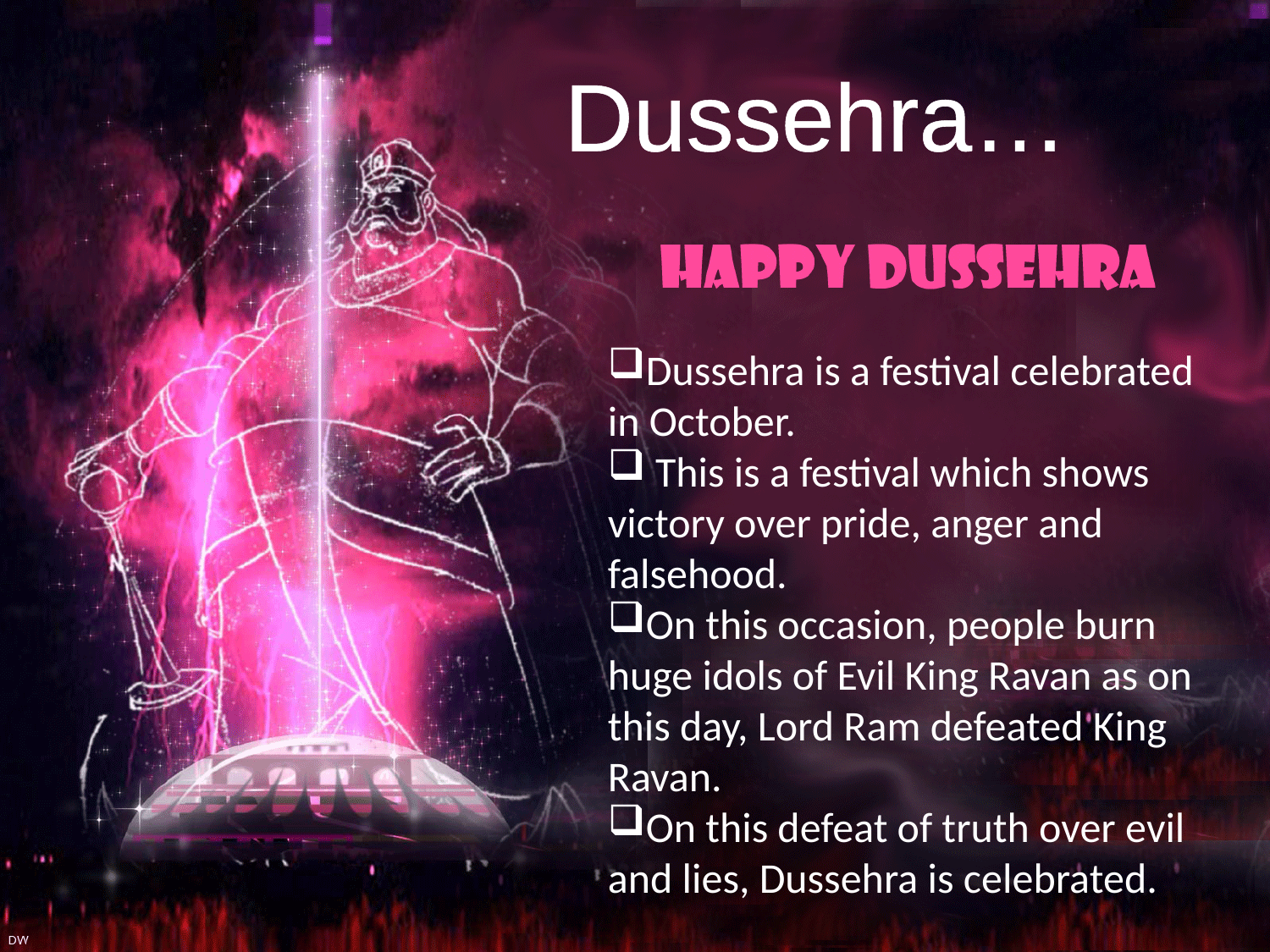

Dussehra…
Dussehra is a festival celebrated in October.
 This is a festival which shows victory over pride, anger and falsehood.
On this occasion, people burn huge idols of Evil King Ravan as on this day, Lord Ram defeated King Ravan.
On this defeat of truth over evil and lies, Dussehra is celebrated.